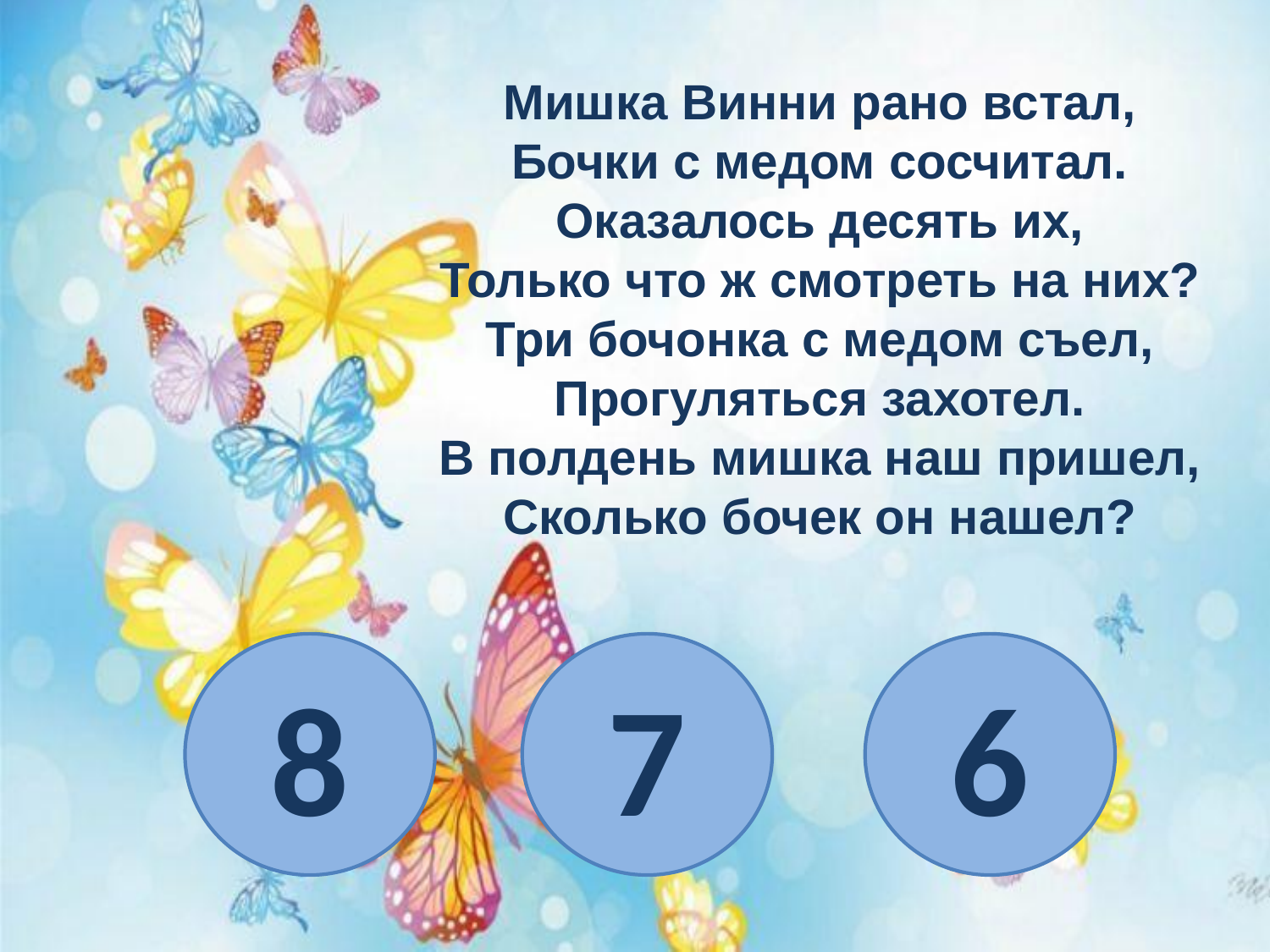

Мишка Винни рано встал,
Бочки с медом сосчитал.
Оказалось десять их,
Только что ж смотреть на них?
Три бочонка с медом съел,
Прогуляться захотел.
В полдень мишка наш пришел,
Сколько бочек он нашел?
8
7
6